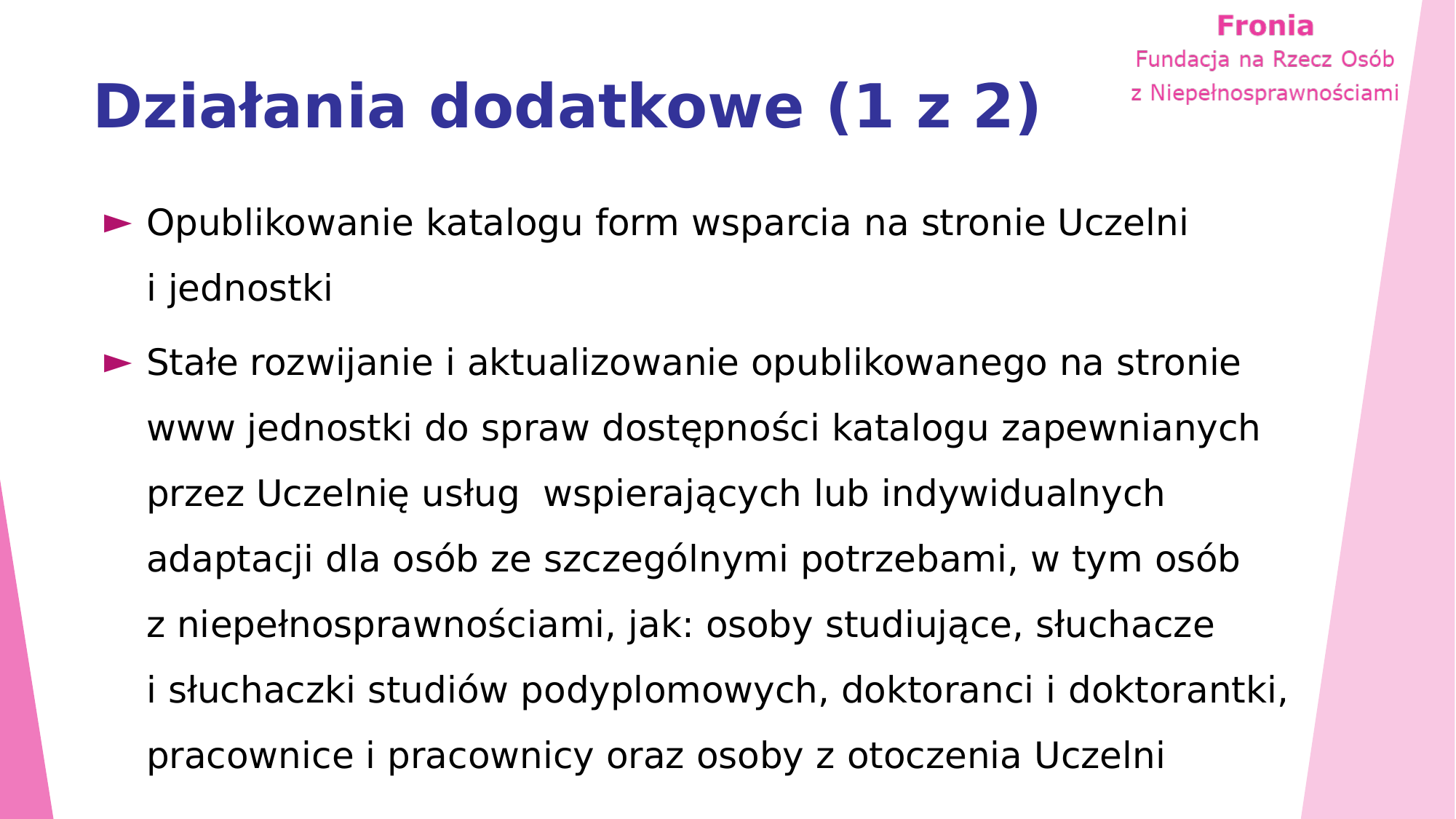

# Działania dodatkowe (1 z 2)
Opublikowanie katalogu form wsparcia na stronie Uczelni i jednostki
Stałe rozwijanie i aktualizowanie opublikowanego na stronie www jednostki do spraw dostępności katalogu zapewnianych przez Uczelnię usług  wspierających lub indywidualnych adaptacji dla osób ze szczególnymi potrzebami, w tym osób z niepełnosprawnościami, jak: osoby studiujące, słuchacze i słuchaczki studiów podyplomowych, doktoranci i doktorantki,  pracownice i pracownicy oraz osoby z otoczenia Uczelni